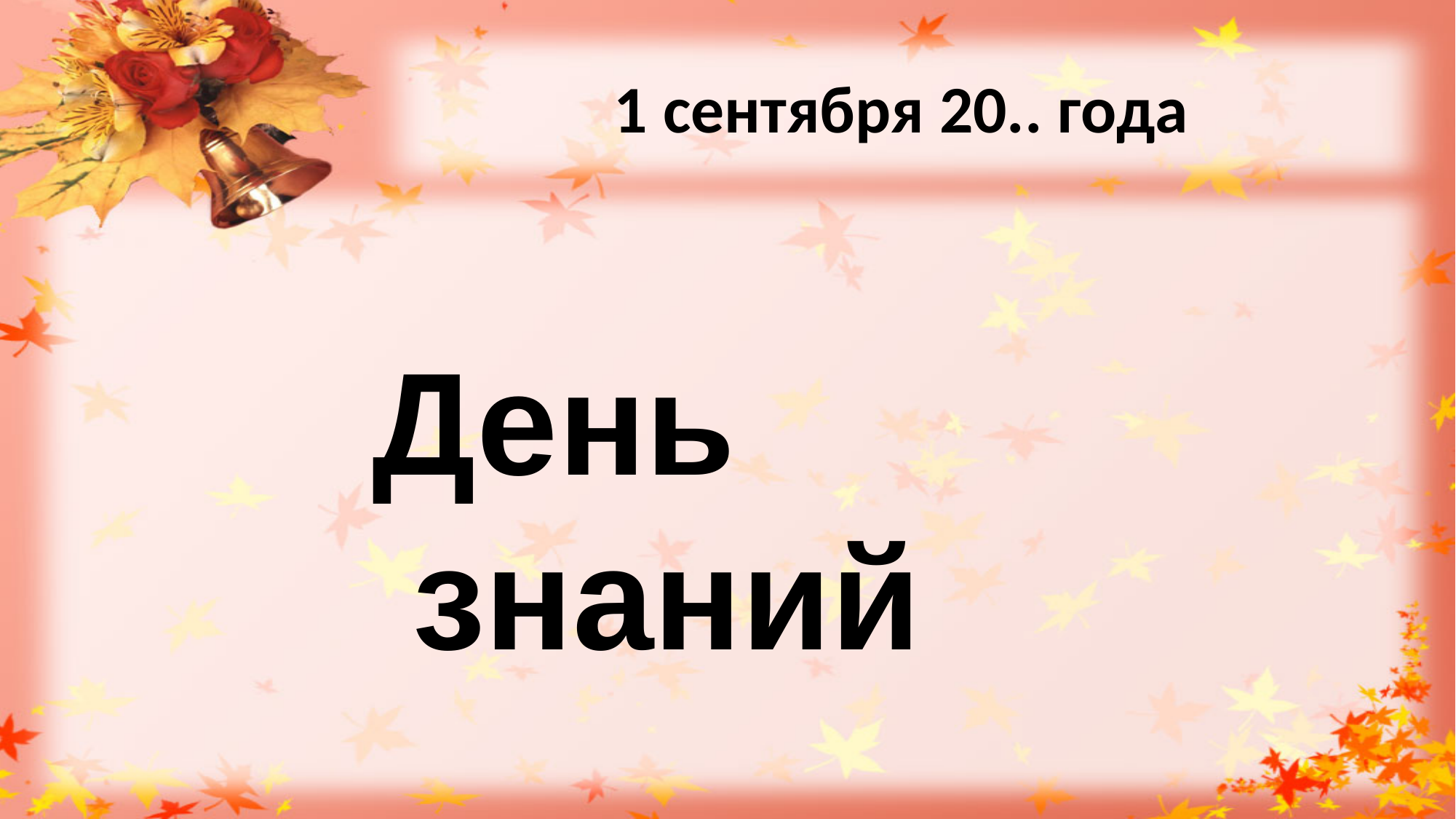

# 1 сентября 20.. года
День знаний